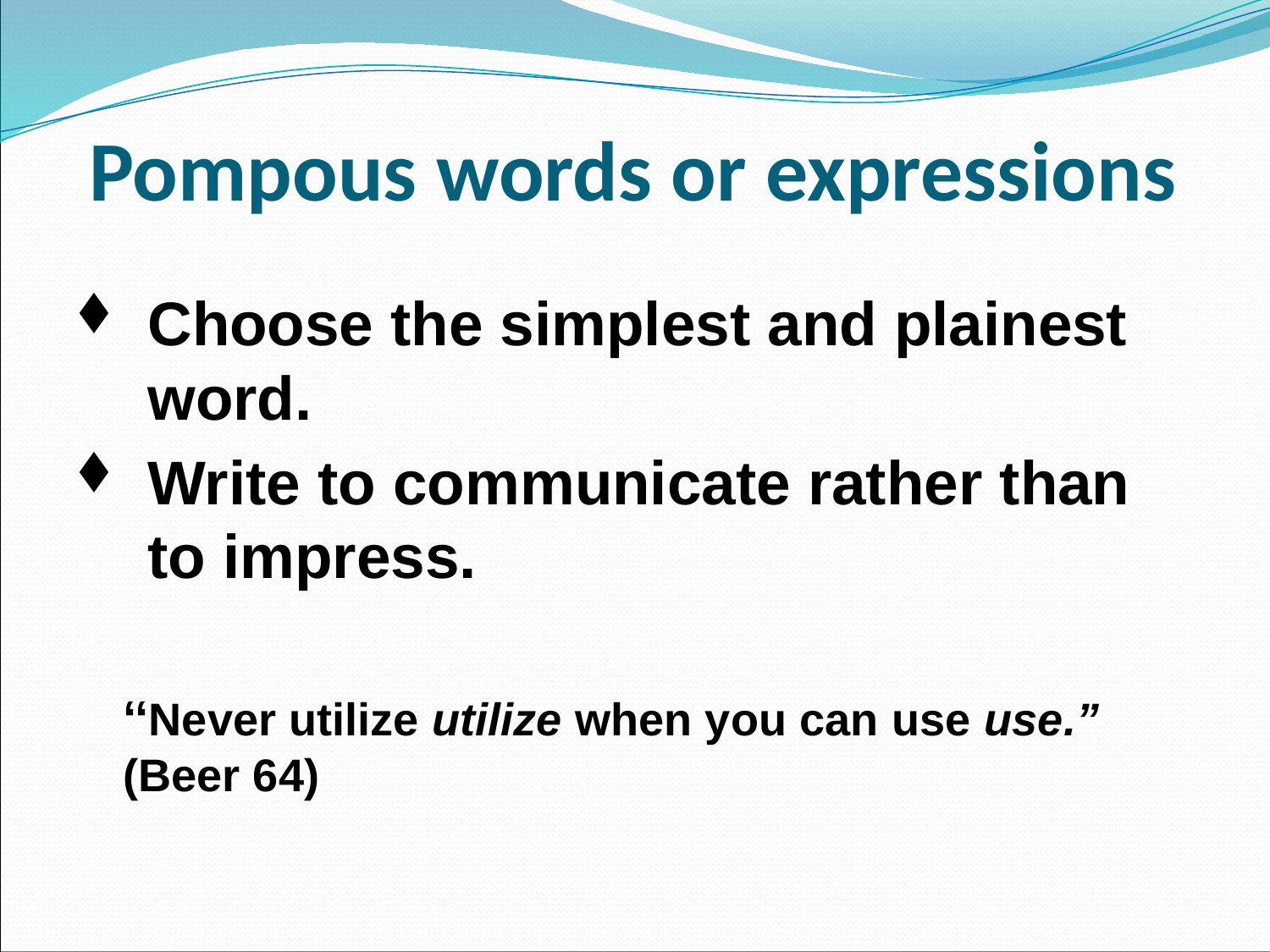

# Pompous words or expressions
Choose the simplest and plainest word.
Write to communicate rather than to impress.

‘‘Never utilize utilize when you can use use.” (Beer 64)